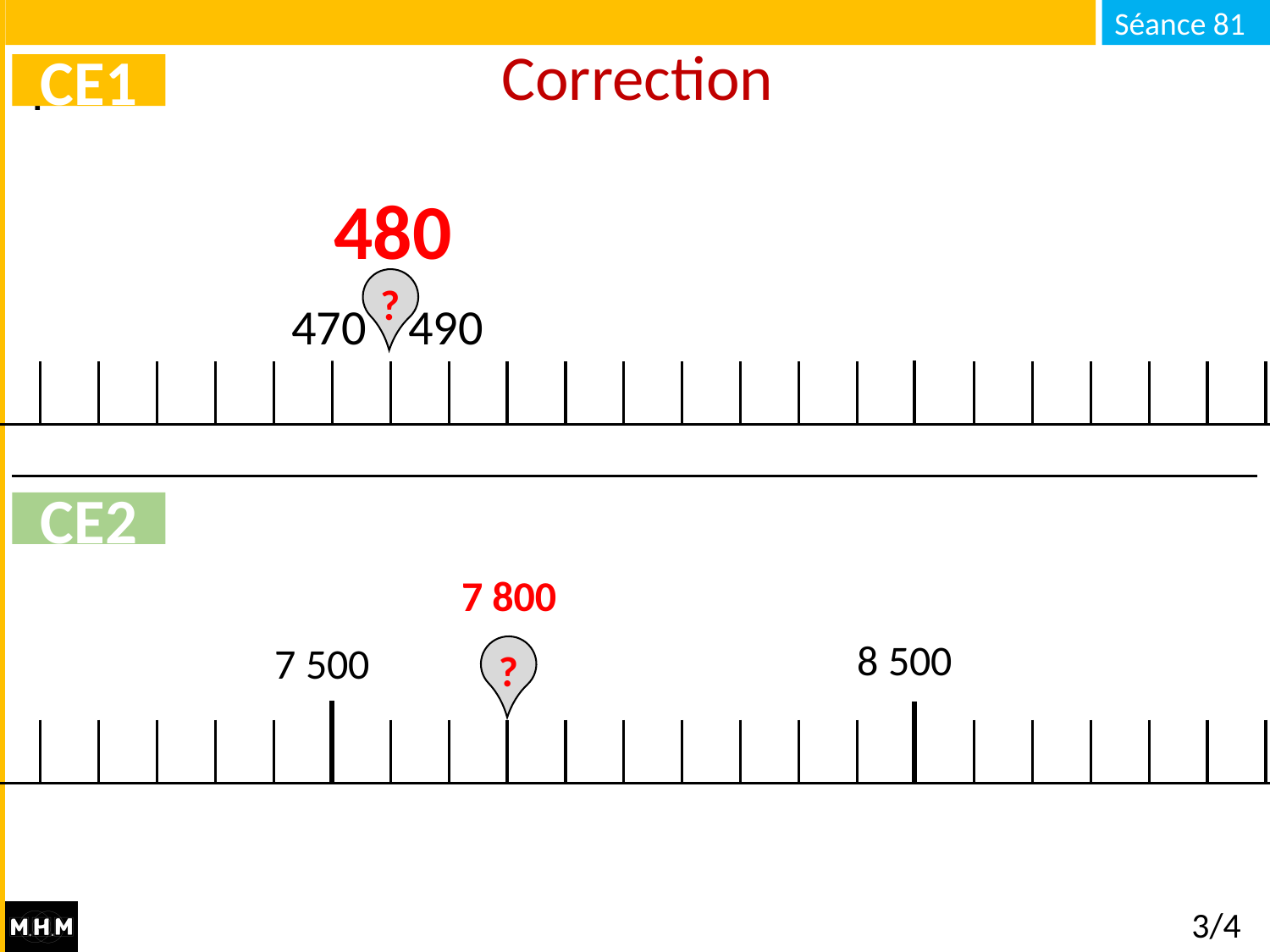

# Correction
CE1
480

?
470
470
490
CE2
7 800
8 500
7 500

?
3/4